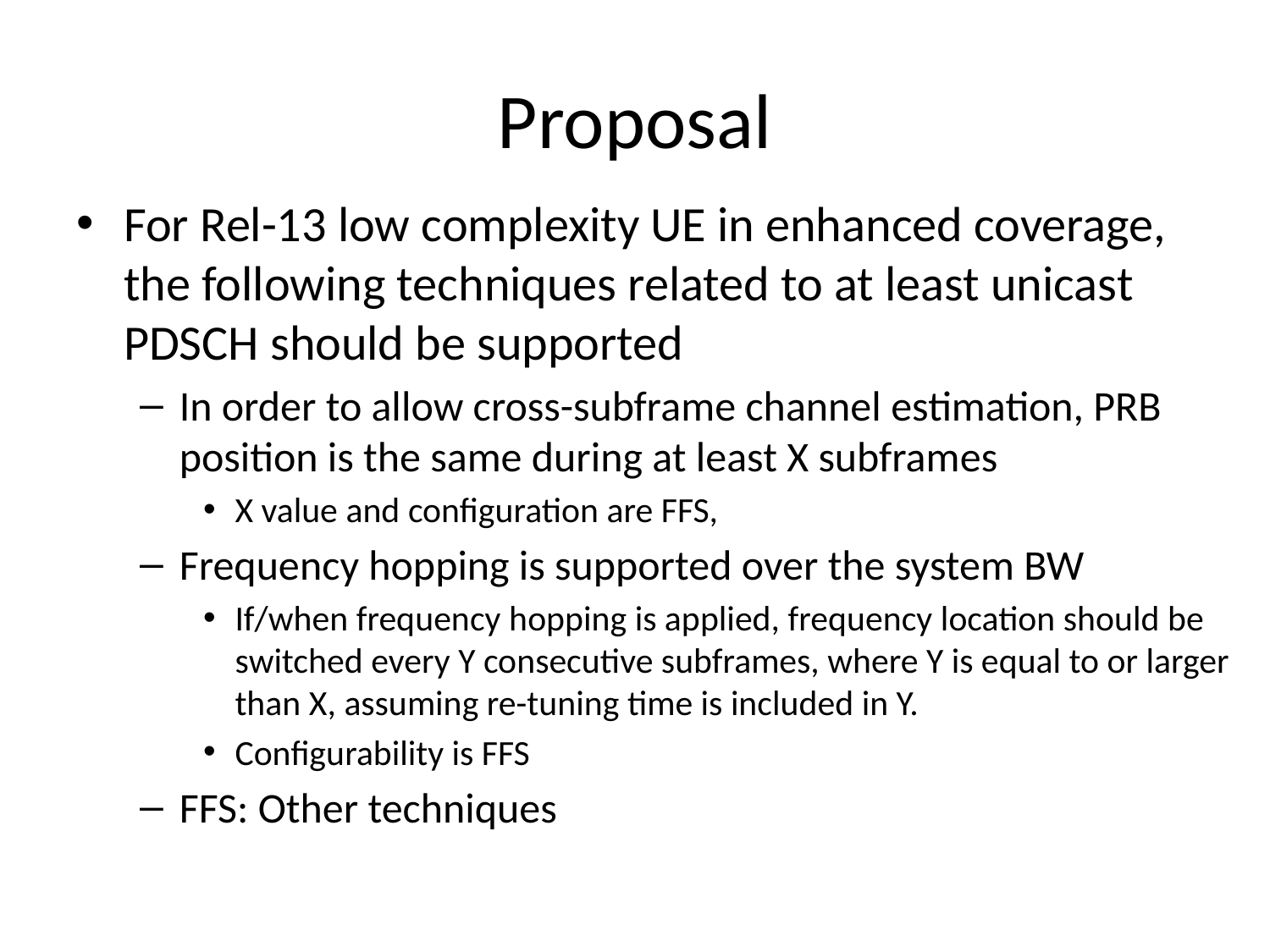

# Proposal
For Rel-13 low complexity UE in enhanced coverage, the following techniques related to at least unicast PDSCH should be supported
In order to allow cross-subframe channel estimation, PRB position is the same during at least X subframes
X value and configuration are FFS,
Frequency hopping is supported over the system BW
If/when frequency hopping is applied, frequency location should be switched every Y consecutive subframes, where Y is equal to or larger than X, assuming re-tuning time is included in Y.
Configurability is FFS
FFS: Other techniques